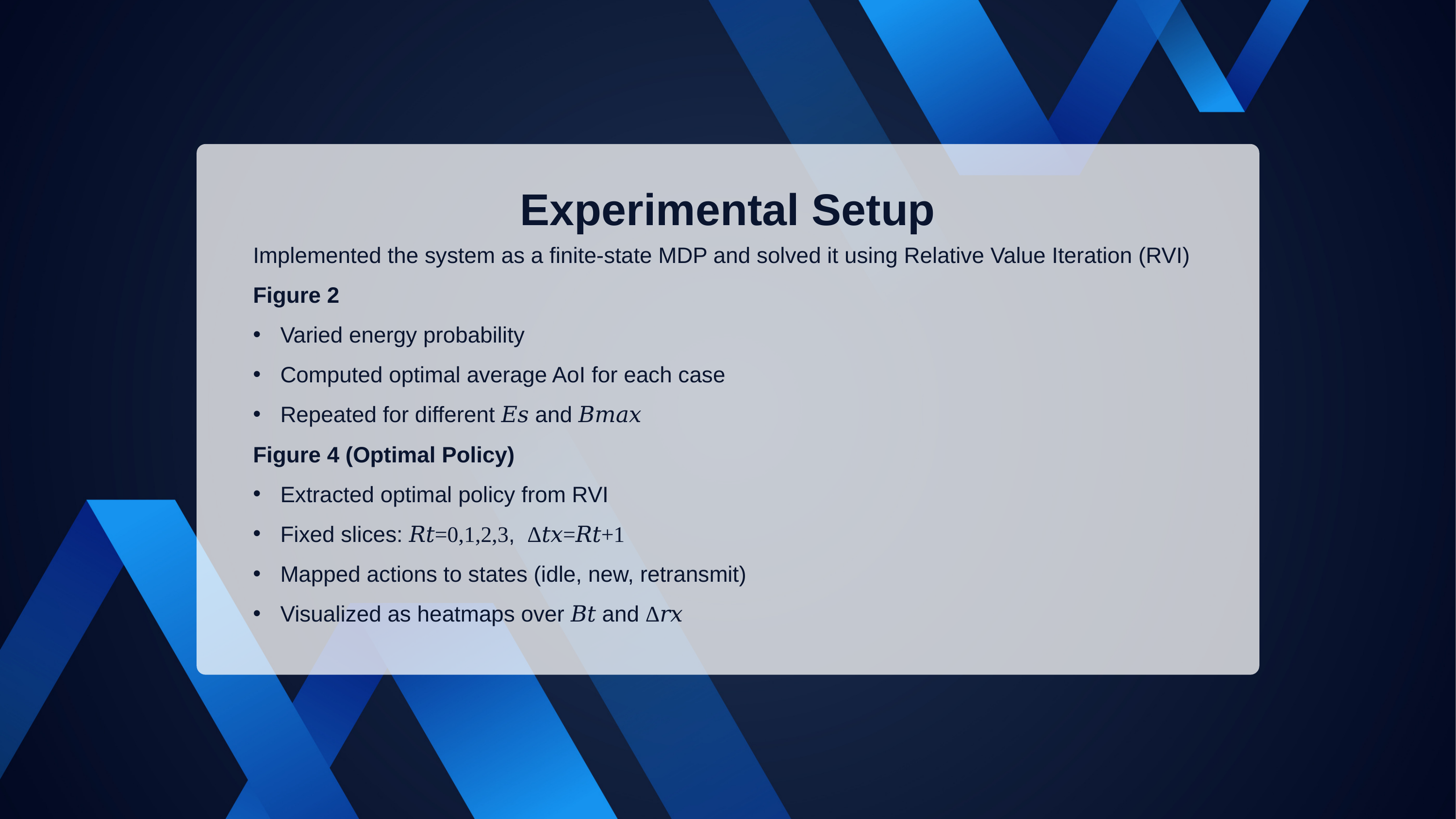

Experimental Setup

Implemented the system as a finite-state MDP and solved it using Relative Value Iteration (RVI)
Figure 2
Varied energy probability
​Computed optimal average AoI for each case
Repeated for different 𝐸𝑠 and 𝐵𝑚𝑎𝑥
Figure 4 (Optimal Policy)
Extracted optimal policy from RVI
Fixed slices: 𝑅𝑡=0,1,2,3,  Δ𝑡𝑥=𝑅𝑡+1
Mapped actions to states (idle, new, retransmit)
Visualized as heatmaps over 𝐵𝑡 and Δ𝑟𝑥	​